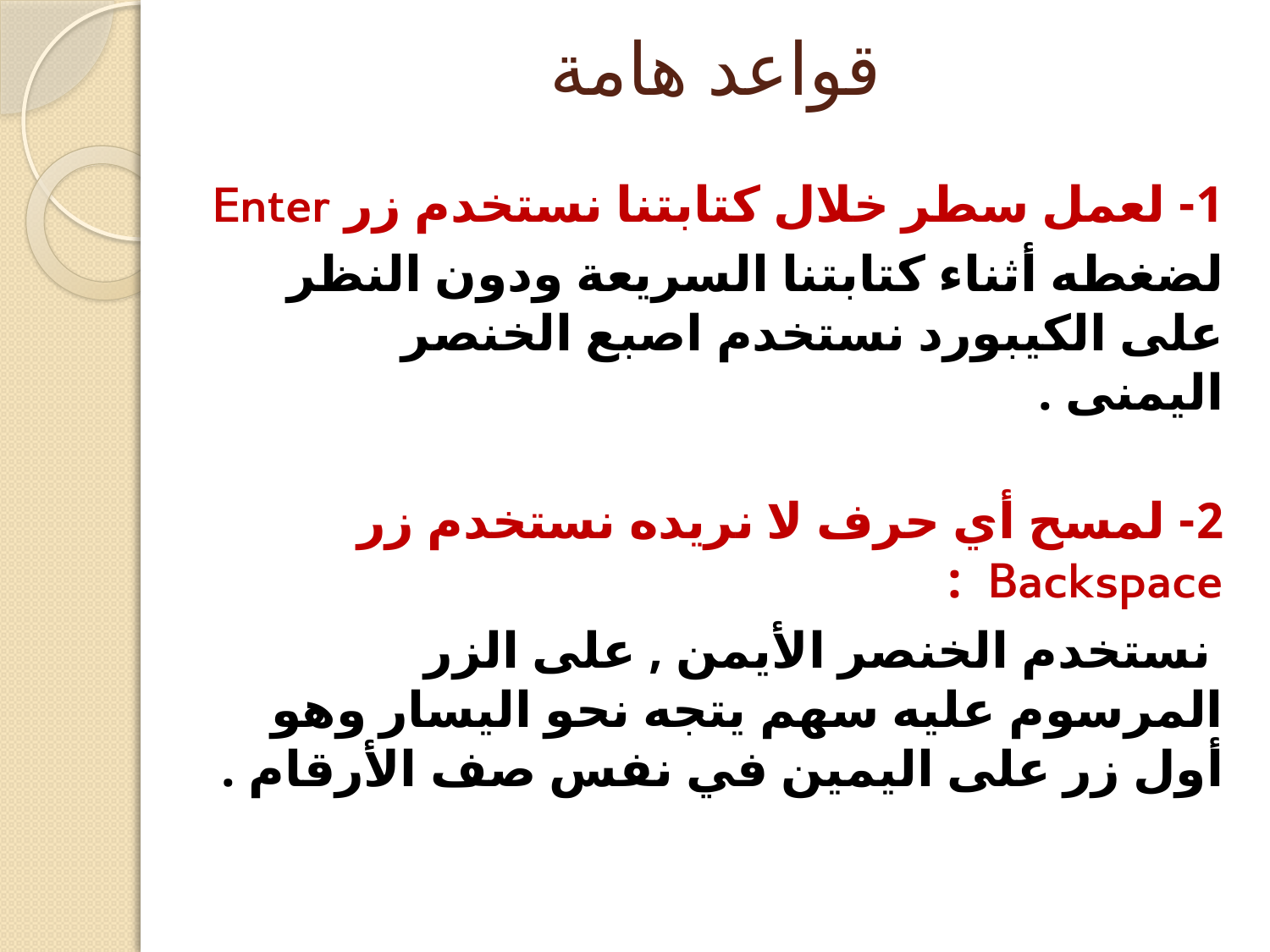

# قواعد هامة
1- لعمل سطر خلال كتابتنا نستخدم زر Enter
لضغطه أثناء كتابتنا السريعة ودون النظر على الكيبورد نستخدم اصبع الخنصر اليمنى .
2- لمسح أي حرف لا نريده نستخدم زر Backspace  :
 نستخدم الخنصر الأيمن , على الزر المرسوم عليه سهم يتجه نحو اليسار وهو أول زر على اليمين في نفس صف الأرقام .